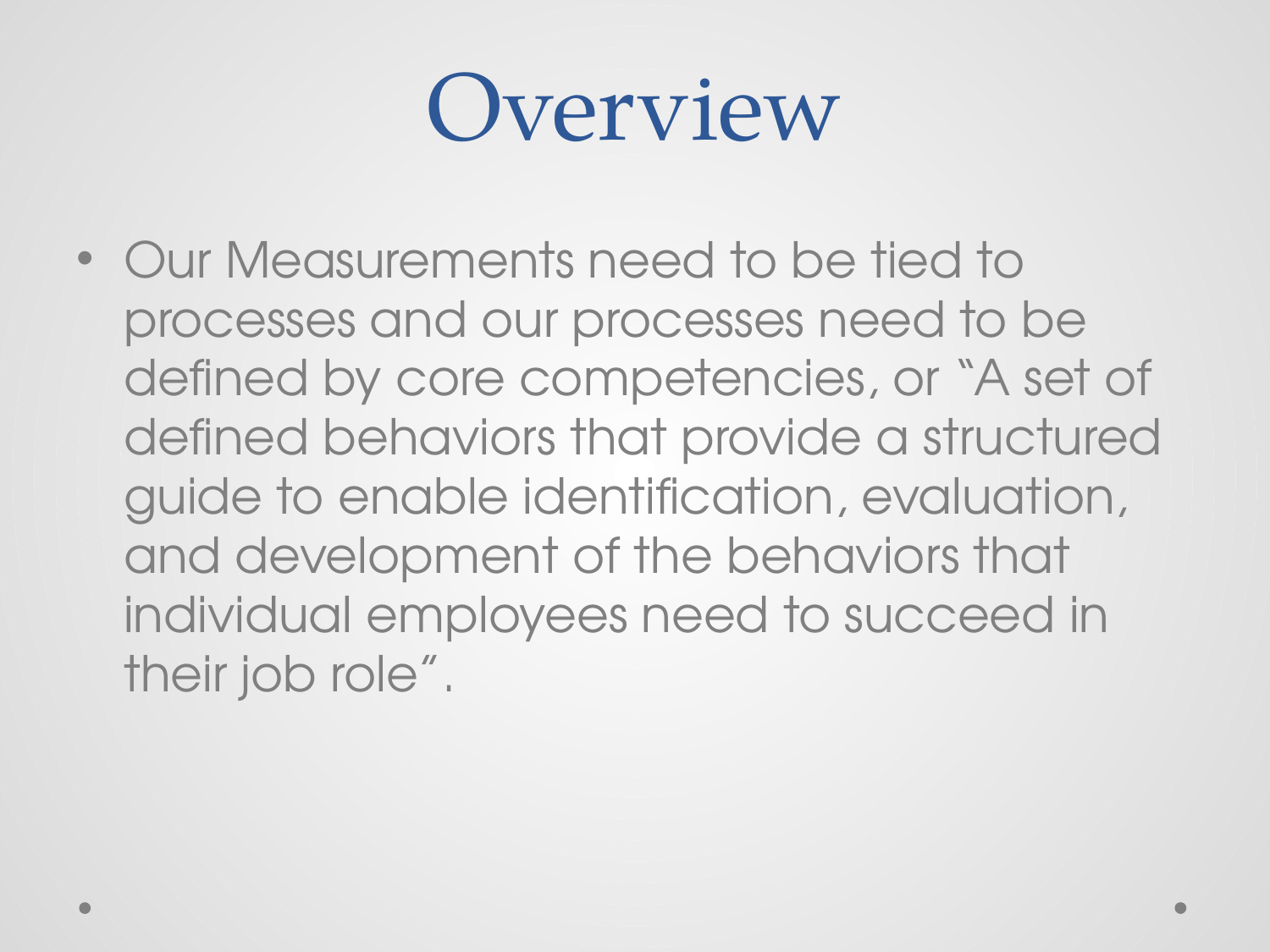

# Overview
Our Measurements need to be tied to processes and our processes need to be defined by core competencies, or “A set of defined behaviors that provide a structured guide to enable identification, evaluation, and development of the behaviors that individual employees need to succeed in their job role”.